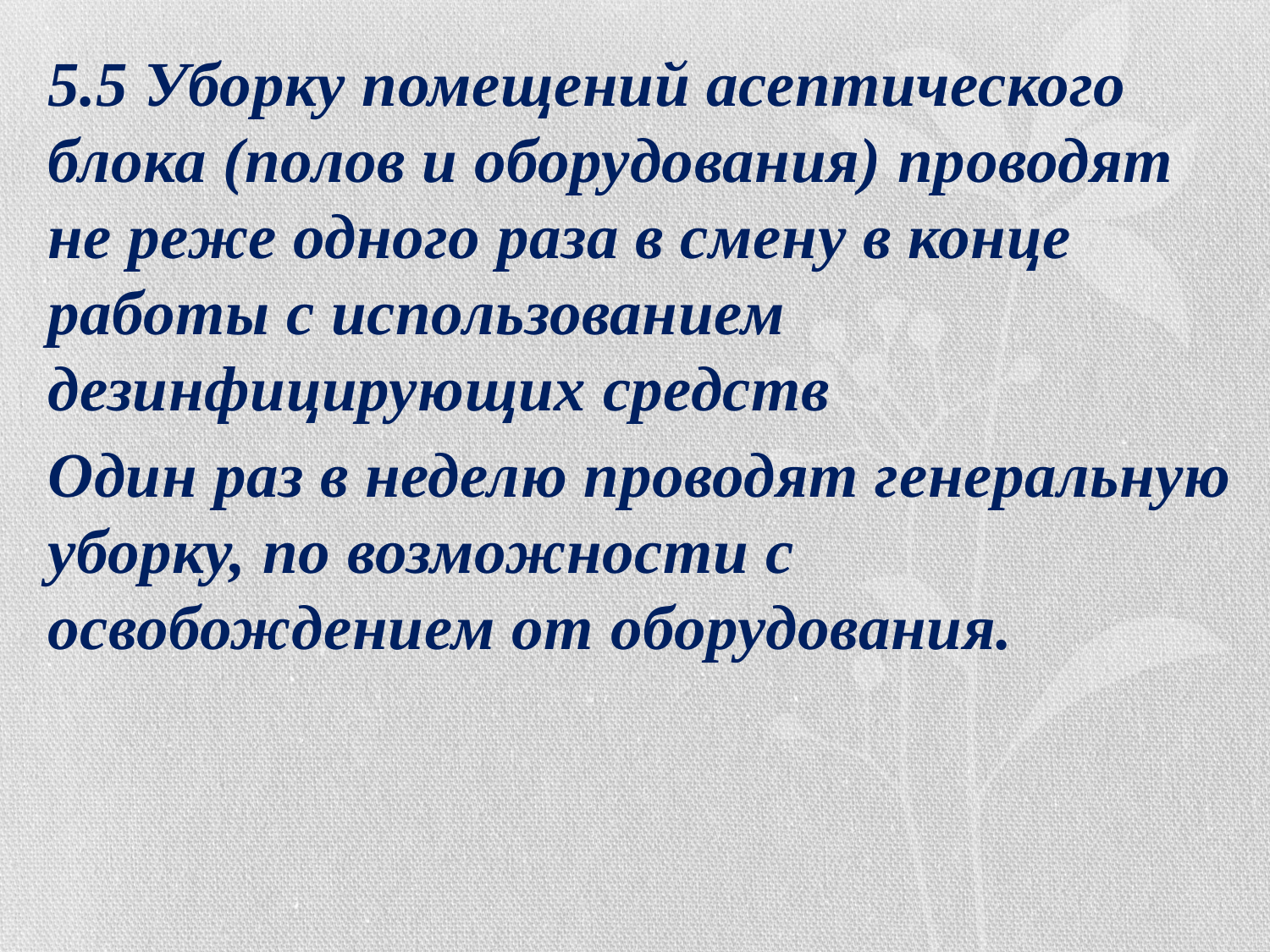

5.5 Уборку помещений асептического блока (полов и оборудования) проводят не реже одного раза в смену в конце работы с использованием дезинфицирующих средств
Один раз в неделю проводят генеральную уборку, по возможности с освобождением от оборудования.